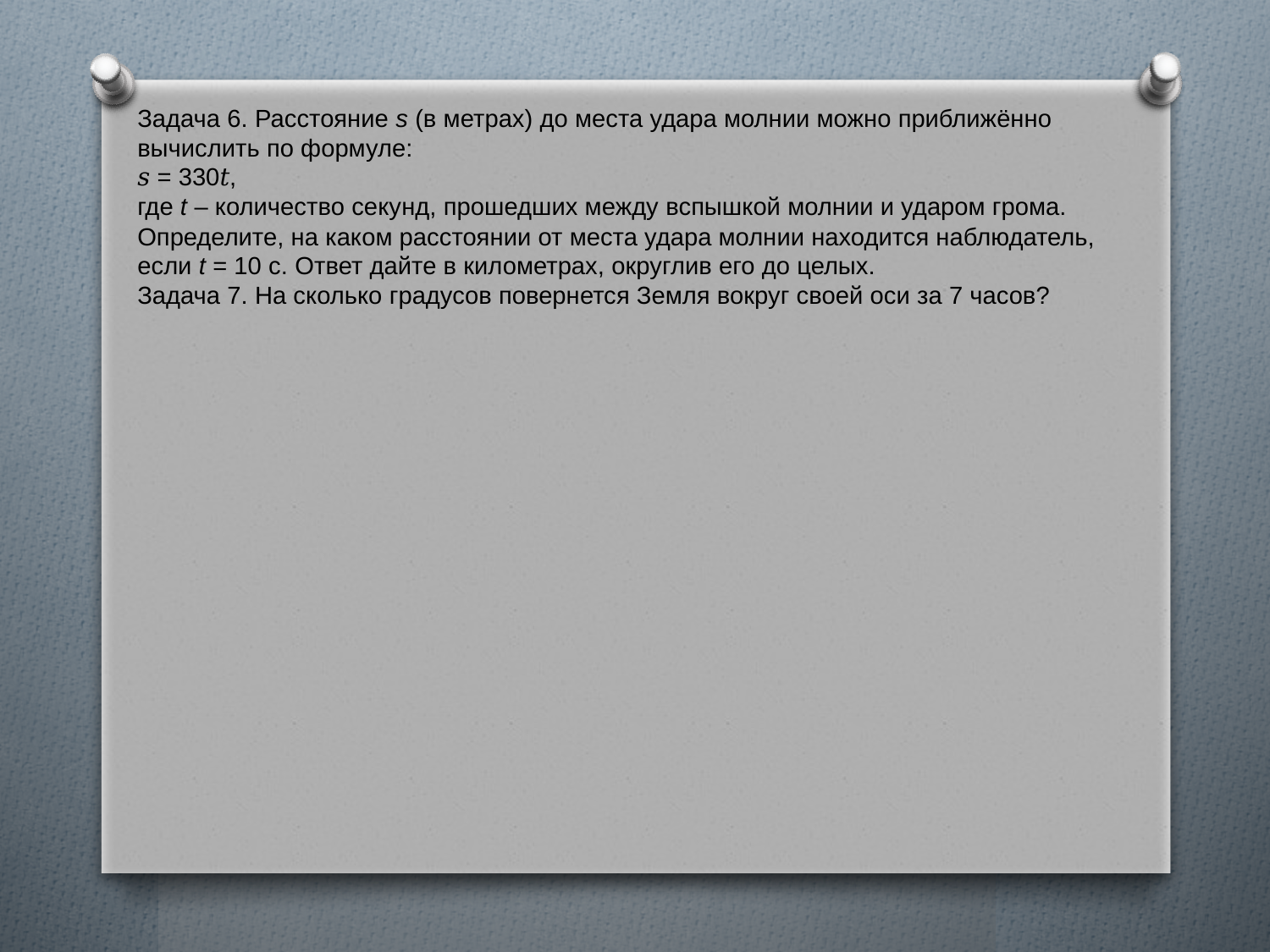

Задача 6. Расстояние s (в метрах) до места удара молнии можно приближённо вычислить по формуле:
𝑠 = 330𝑡,
где t – количество секунд, прошедших между вспышкой молнии и ударом грома. Определите, на каком расстоянии от места удара молнии находится наблюдатель, если t = 10 с. Ответ дайте в километрах, округлив его до целых.
Задача 7. На сколько градусов повернется Земля вокруг своей оси за 7 часов?